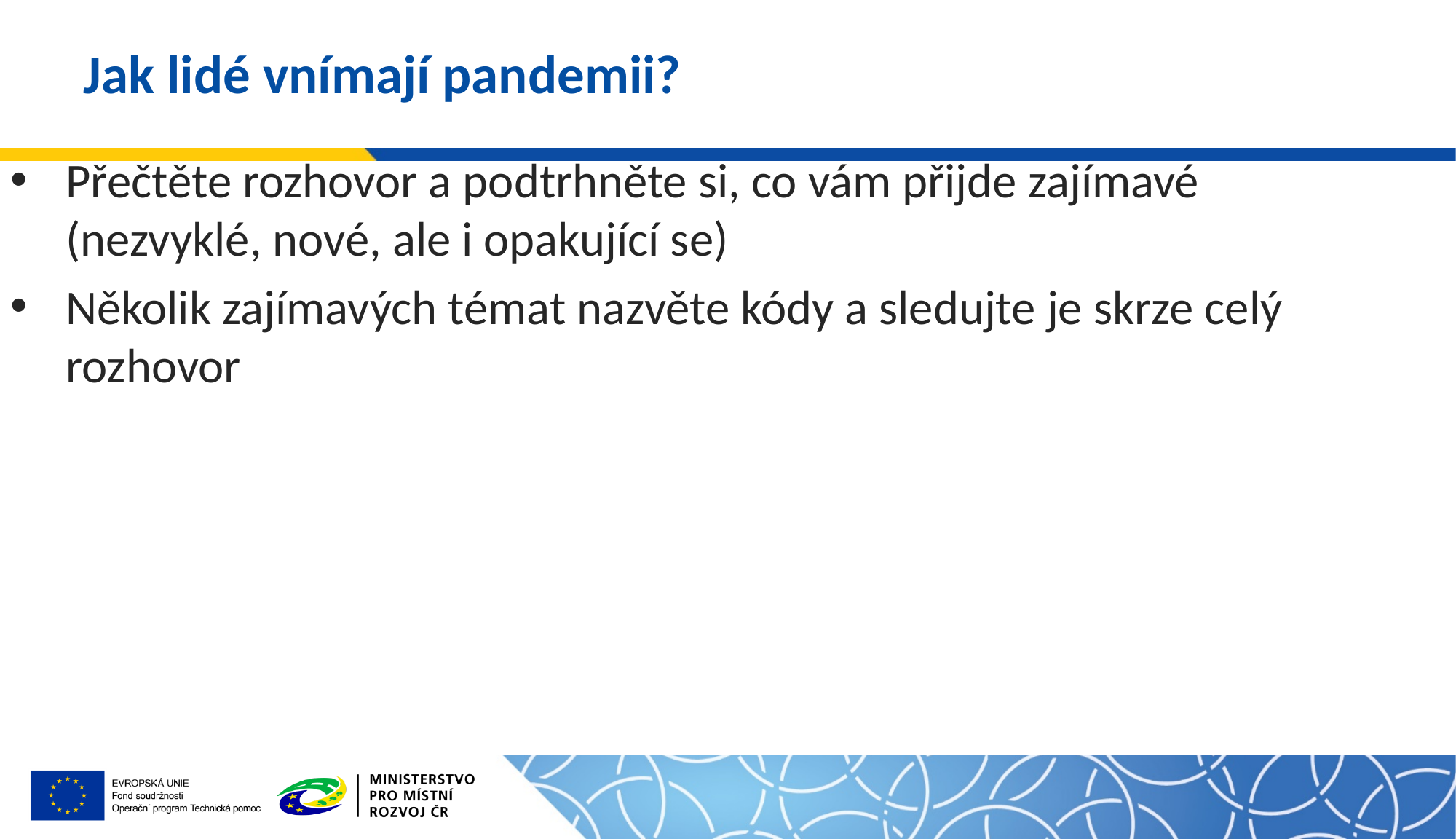

# Jak lidé vnímají pandemii?
Přečtěte rozhovor a podtrhněte si, co vám přijde zajímavé (nezvyklé, nové, ale i opakující se)
Několik zajímavých témat nazvěte kódy a sledujte je skrze celý rozhovor